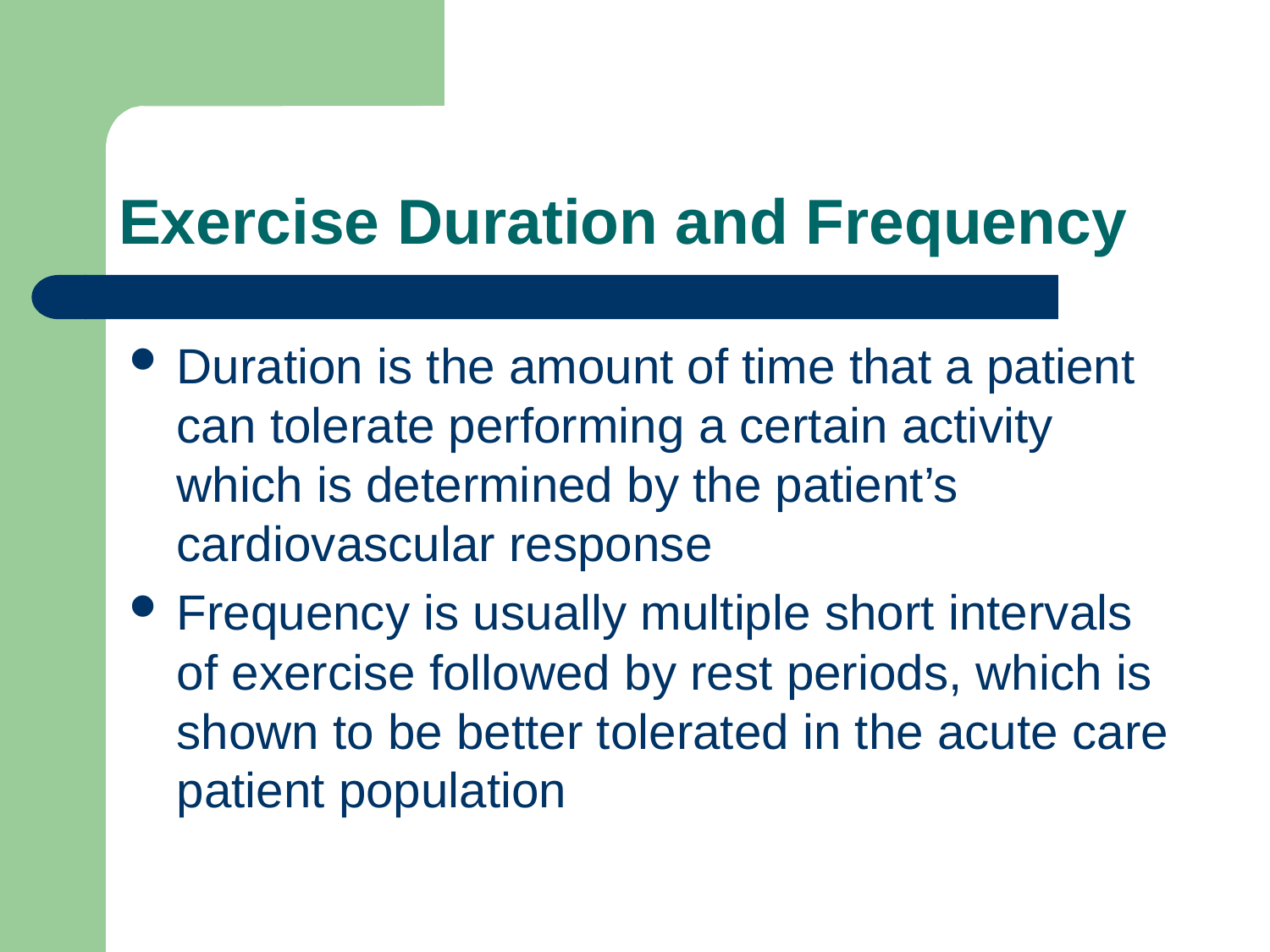

# Exercise Duration and Frequency
Duration is the amount of time that a patient can tolerate performing a certain activity which is determined by the patient’s cardiovascular response
Frequency is usually multiple short intervals of exercise followed by rest periods, which is shown to be better tolerated in the acute care patient population